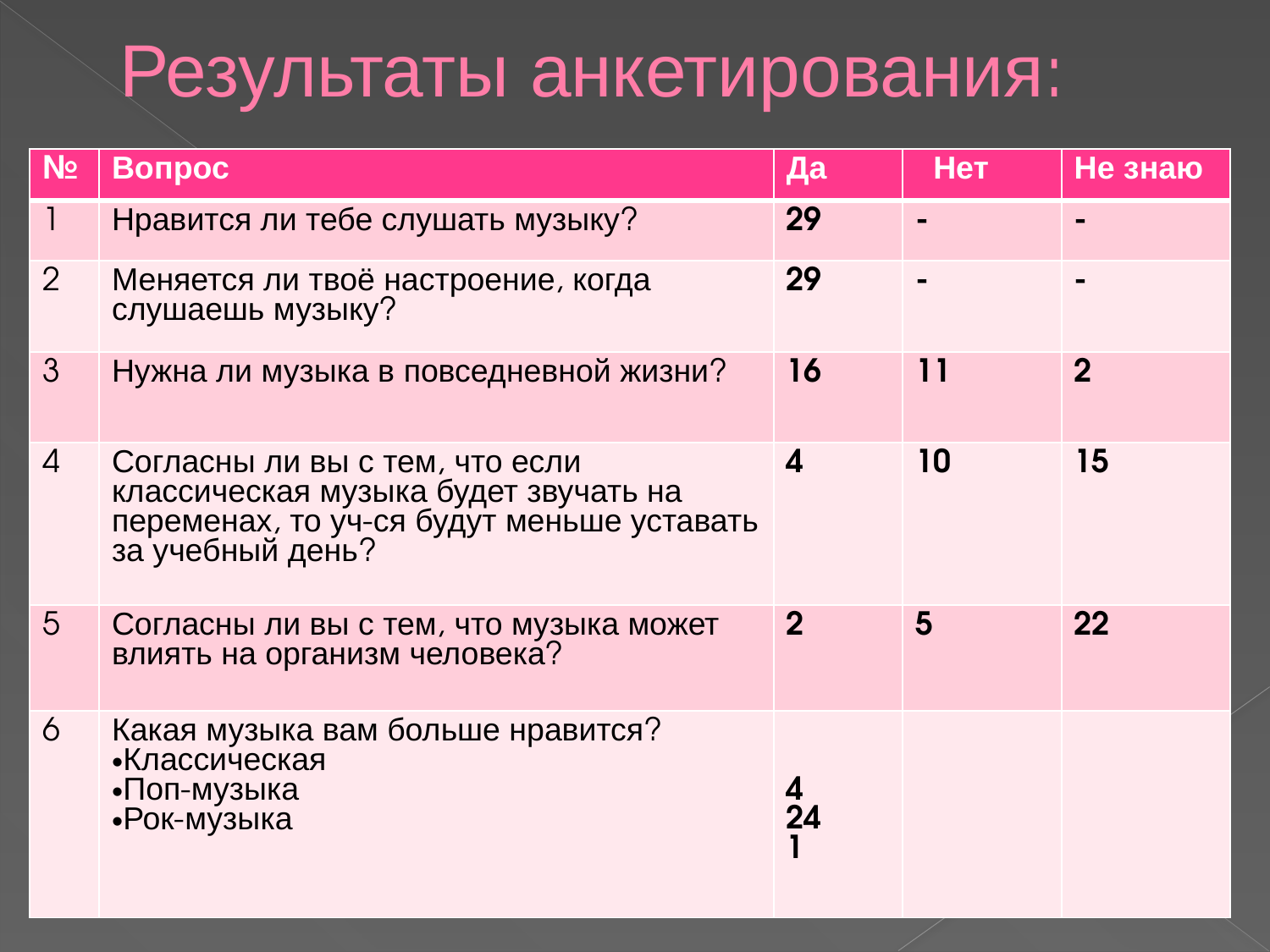

# Результаты анкетирования:
| № | Вопрос | Да | Нет | Не знаю |
| --- | --- | --- | --- | --- |
| 1 | Нравится ли тебе слушать музыку? | 29 | - | - |
| 2 | Меняется ли твоё настроение, когда слушаешь музыку? | 29 | - | - |
| 3 | Нужна ли музыка в повседневной жизни? | 16 | 11 | 2 |
| 4 | Согласны ли вы с тем, что если классическая музыка будет звучать на переменах, то уч-ся будут меньше уставать за учебный день? | 4 | 10 | 15 |
| 5 | Согласны ли вы с тем, что музыка может влиять на организм человека? | 2 | 5 | 22 |
| 6 | Какая музыка вам больше нравится? Классическая Поп-музыка Рок-музыка | 4 24 1 |  |  |